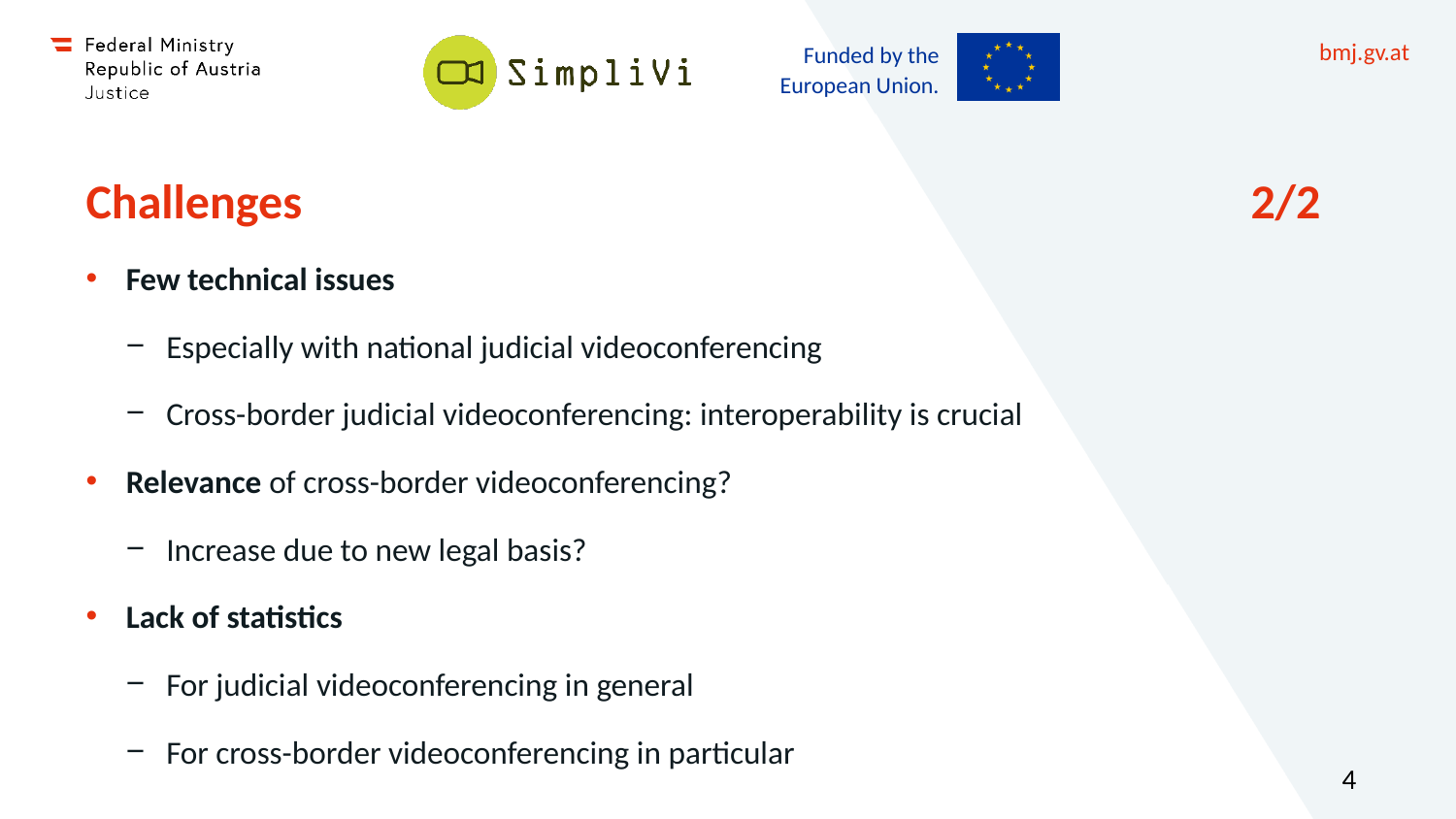

# Challenges							2/2
Few technical issues
Especially with national judicial videoconferencing
Cross-border judicial videoconferencing: interoperability is crucial
Relevance of cross-border videoconferencing?
Increase due to new legal basis?
Lack of statistics
For judicial videoconferencing in general
For cross-border videoconferencing in particular

4